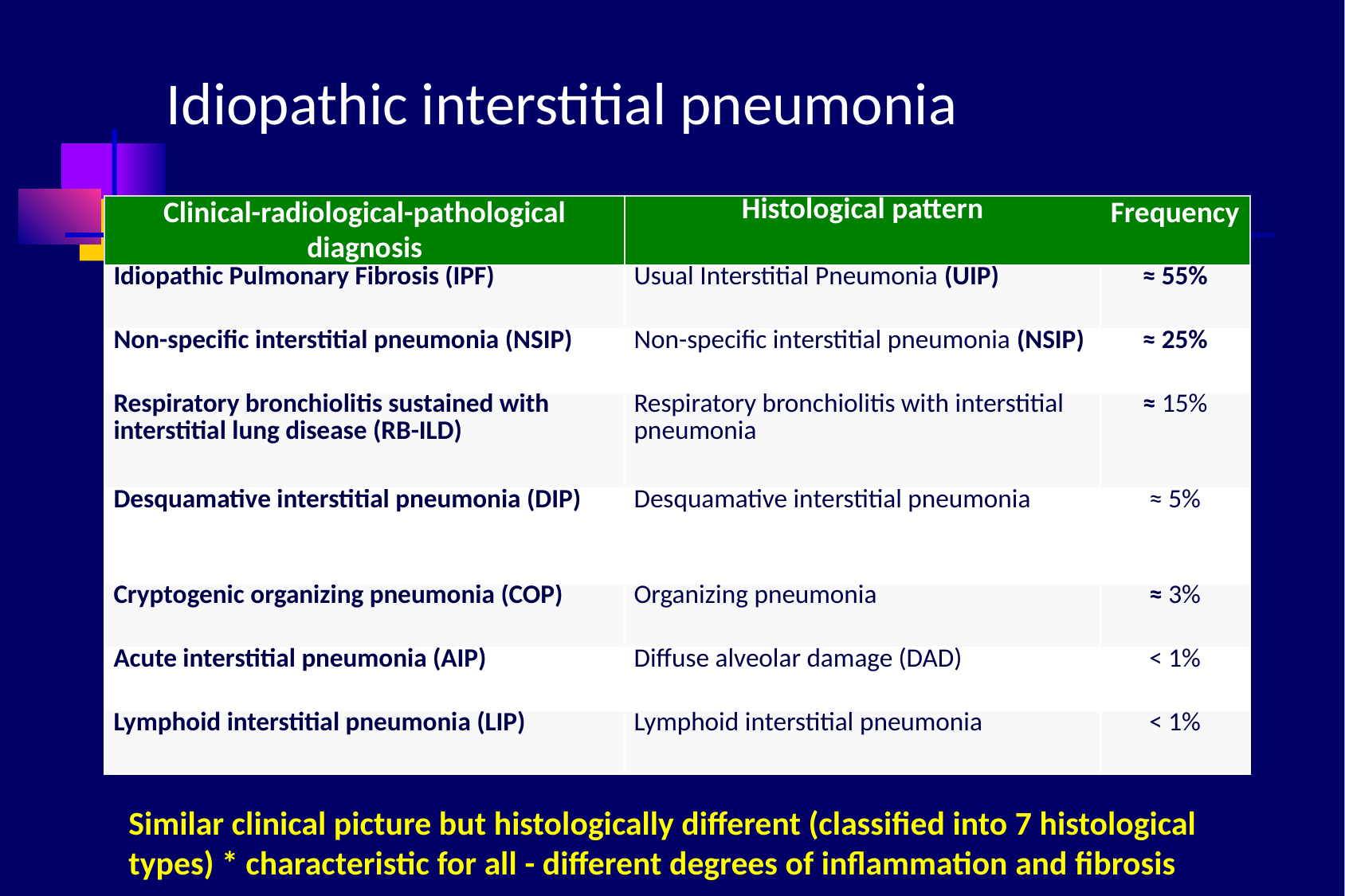

# Idiopathic interstitial pneumonia
| Clinical-radiological-pathological diagnosis | Histological pattern | Frequency |
| --- | --- | --- |
| Idiopathic Pulmonary Fibrosis (IPF) | Usual Interstitial Pneumonia (UIP) | ≈ 55% |
| Non-specific interstitial pneumonia (NSIP) | Non-specific interstitial pneumonia (NSIP) | ≈ 25% |
| Respiratory bronchiolitis sustained with interstitial lung disease (RB-ILD) | Respiratory bronchiolitis with interstitial pneumonia | ≈ 15% |
| Desquamative interstitial pneumonia (DIP) | Desquamative interstitial pneumonia | ≈ 5% |
| Cryptogenic organizing pneumonia (COP) | Organizing pneumonia | ≈ 3% |
| Acute interstitial pneumonia (AIP) | Diffuse alveolar damage (DAD) | < 1% |
| Lymphoid interstitial pneumonia (LIP) | Lymphoid interstitial pneumonia | < 1% |
Similar clinical picture but histologically different (classified into 7 histological types) * characteristic for all - different degrees of inflammation and fibrosis